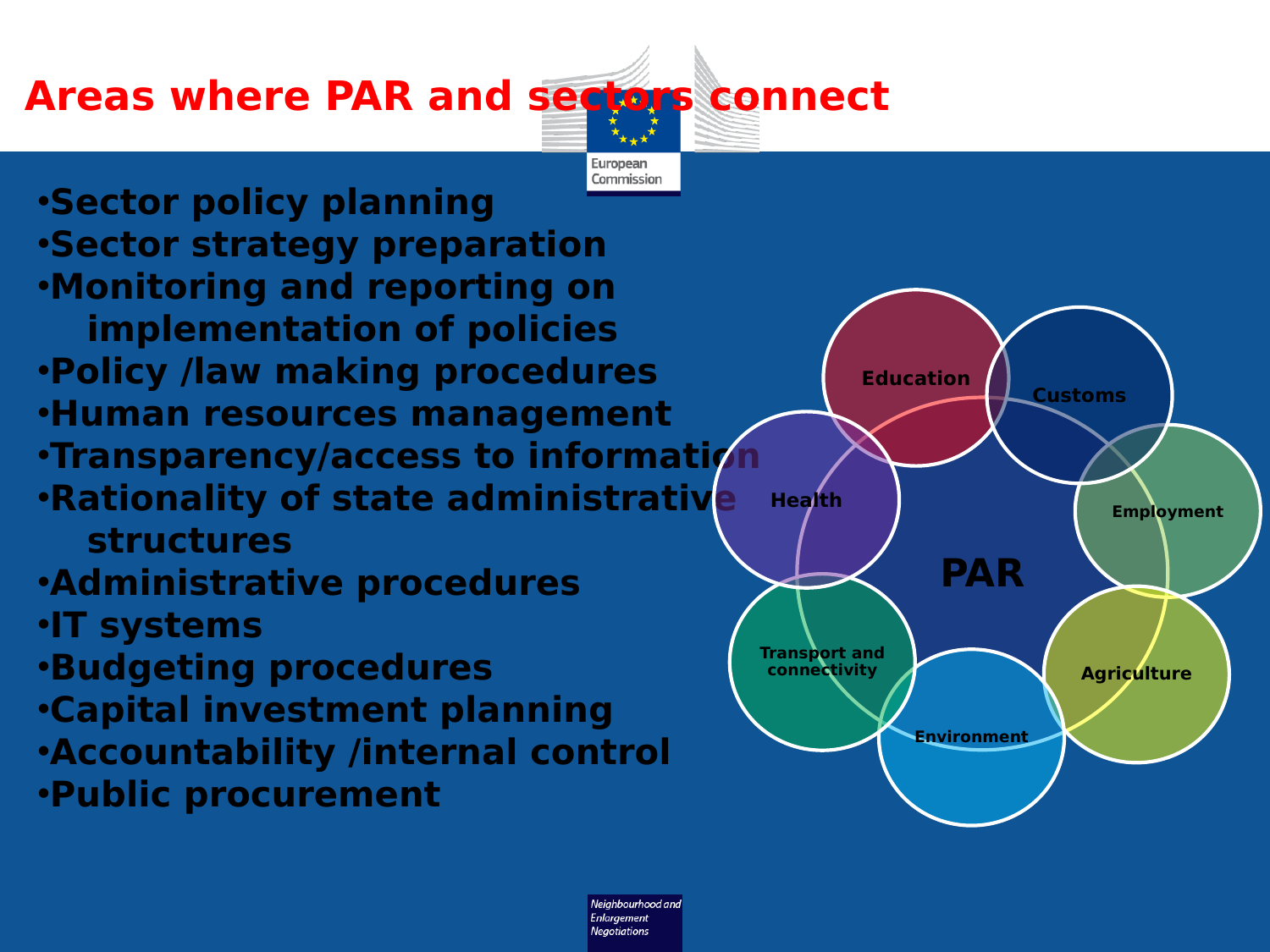

# New approach Areas where PAR and sectors connect

Sector policy planning
Sector strategy preparation
Monitoring and reporting on
    implementation of policies
Policy /law making procedures
Human resources management
Transparency/access to information
Rationality of state administrative
    structures
Administrative procedures
IT systems
Budgeting procedures
Capital investment planning
Accountability /internal control
Public procurement

Education

PAR

Health

Employment

Transport and connectivity
Agriculture
Environment

Customs